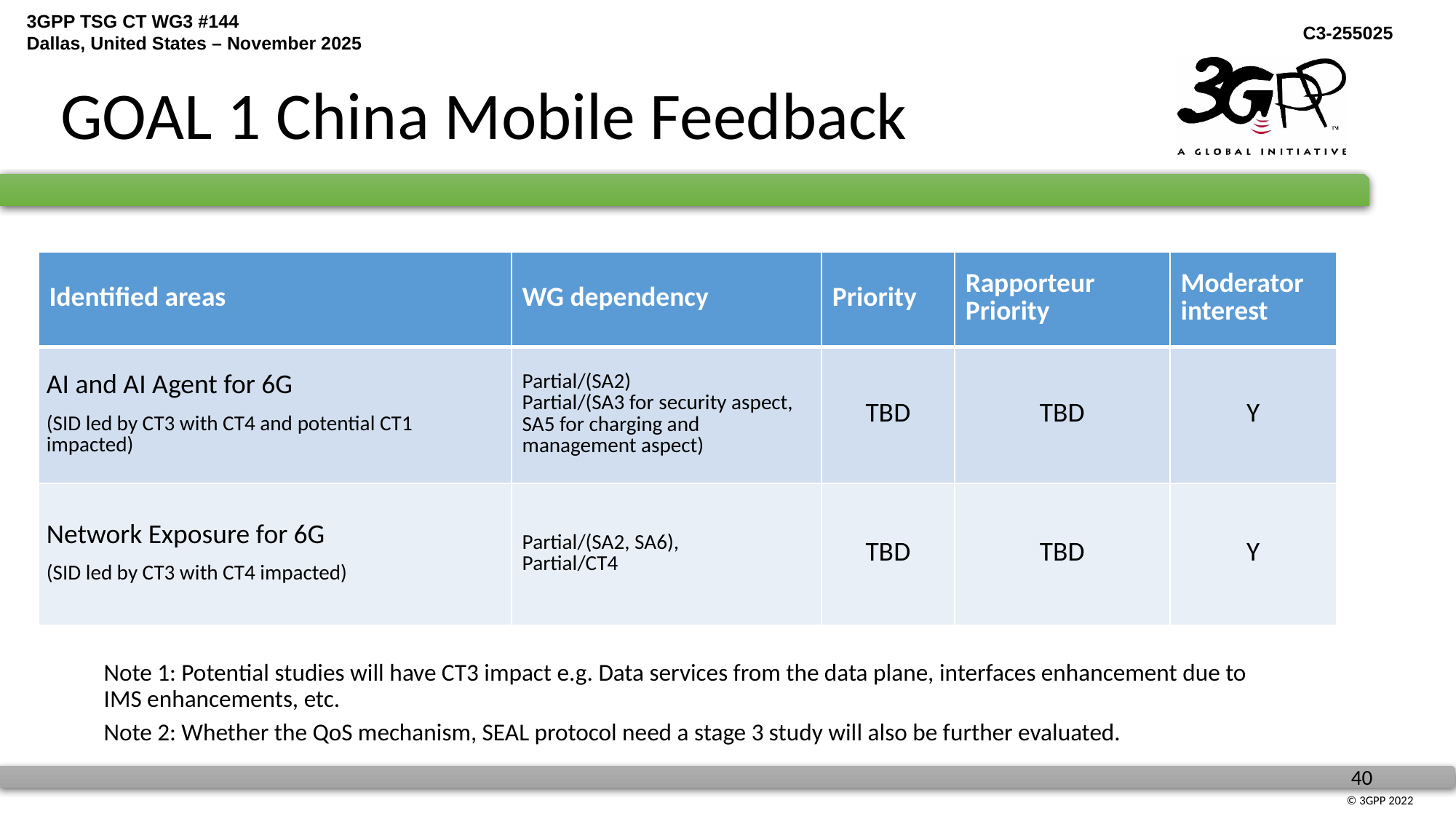

# GOAL 1 China Mobile Feedback
| Identified areas | WG dependency | Priority | Rapporteur Priority | Moderator interest |
| --- | --- | --- | --- | --- |
| AI and AI Agent for 6G (SID led by CT3 with CT4 and potential CT1 impacted) | Partial/(SA2) Partial/(SA3 for security aspect, SA5 for charging and management aspect) | TBD | TBD | Y |
| Network Exposure for 6G (SID led by CT3 with CT4 impacted) | Partial/(SA2, SA6), Partial/CT4 | TBD | TBD | Y |
Note 1: Potential studies will have CT3 impact e.g. Data services from the data plane, interfaces enhancement due to IMS enhancements, etc.
Note 2: Whether the QoS mechanism, SEAL protocol need a stage 3 study will also be further evaluated.